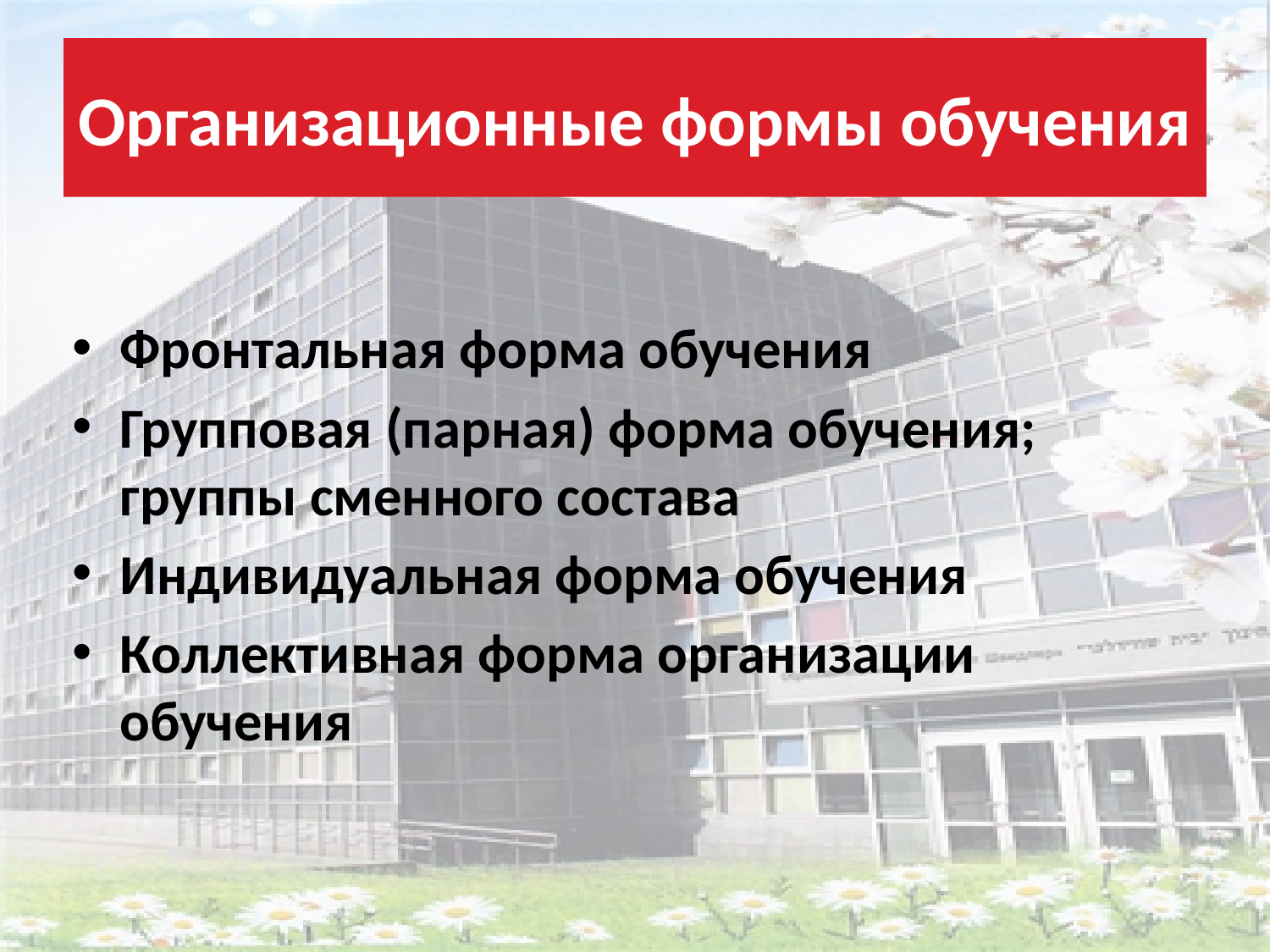

# Организационные формы обучения
Фронтальная форма обучения
Групповая (парная) форма обучения; группы сменного состава
Индивидуальная форма обучения
Коллективная форма организации обучения